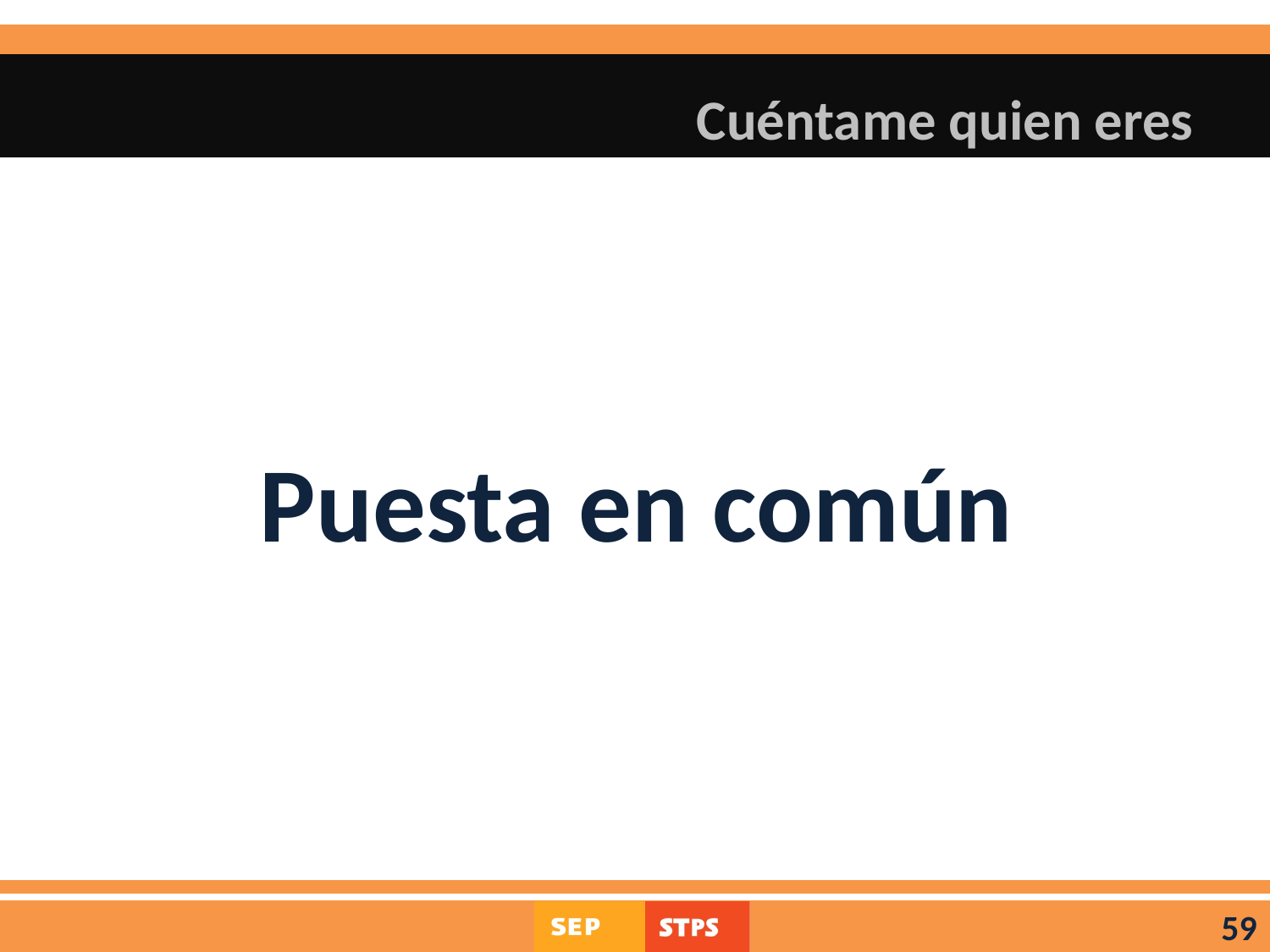

# Cuéntame quien eres
Puesta en común

59